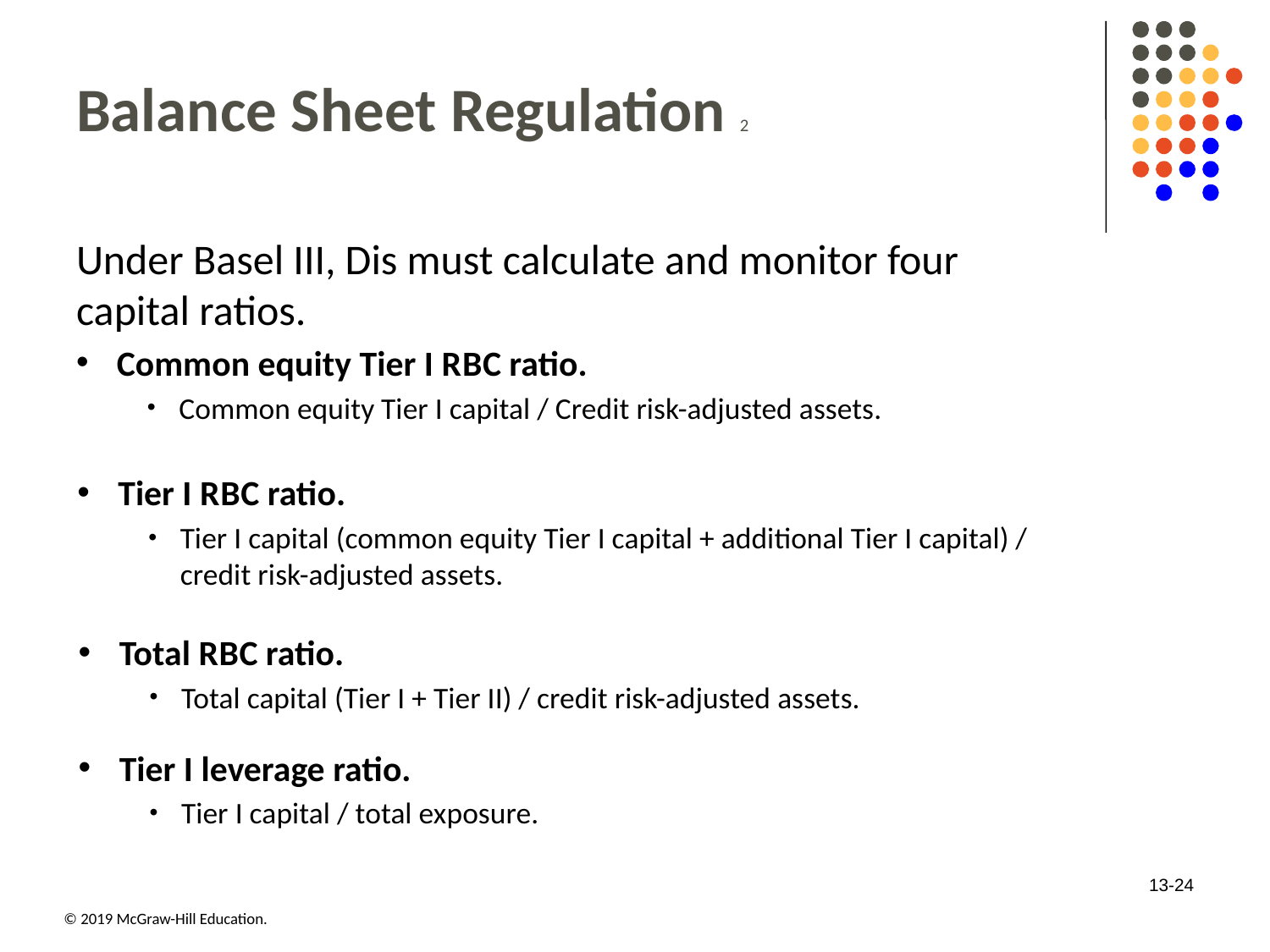

# Balance Sheet Regulation 2
Under Basel III, Dis must calculate and monitor four capital ratios.
Common equity Tier I R B C ratio.
Common equity Tier I capital / Credit risk-adjusted assets.
Tier I R B C ratio.
Tier I capital (common equity Tier I capital + additional Tier I capital) / credit risk-adjusted assets.
Total R B C ratio.
Total capital (Tier I + Tier II) / credit risk-adjusted assets.
Tier I leverage ratio.
Tier I capital / total exposure.
13-24